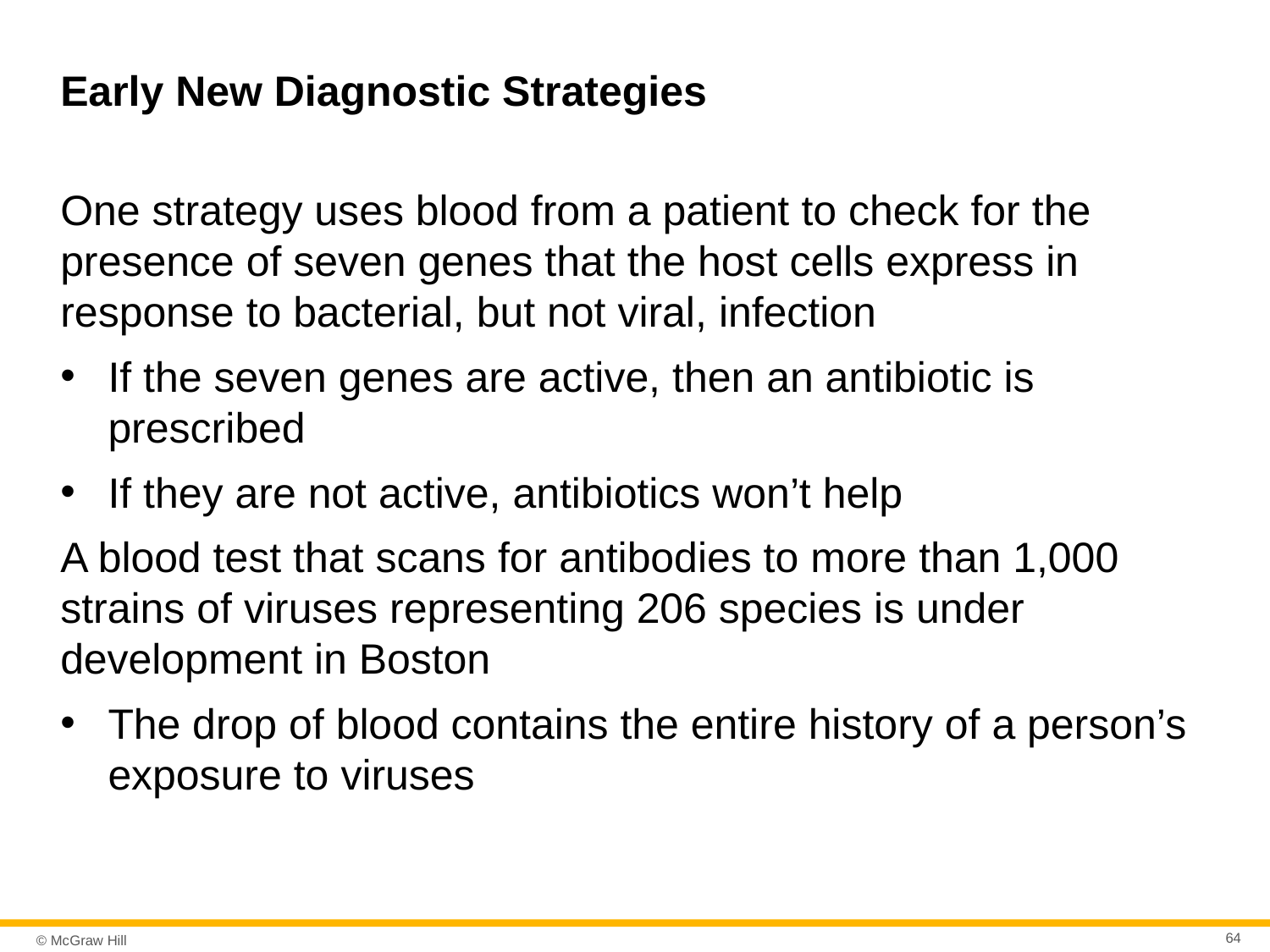

# Early New Diagnostic Strategies
One strategy uses blood from a patient to check for the presence of seven genes that the host cells express in response to bacterial, but not viral, infection
If the seven genes are active, then an antibiotic is prescribed
If they are not active, antibiotics won’t help
A blood test that scans for antibodies to more than 1,000 strains of viruses representing 206 species is under development in Boston
The drop of blood contains the entire history of a person’s exposure to viruses